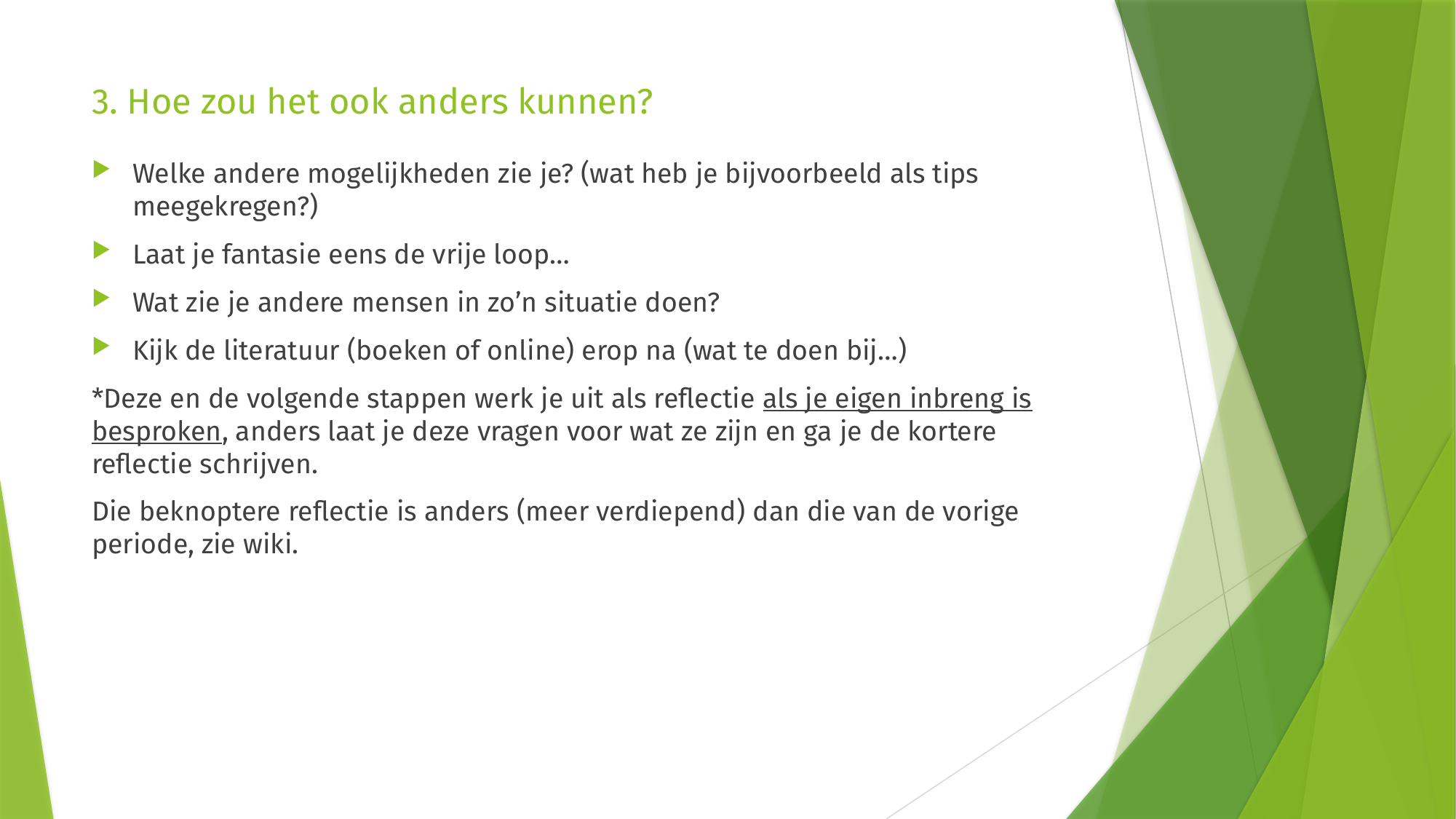

# 3. Hoe zou het ook anders kunnen?
Welke andere mogelijkheden zie je? (wat heb je bijvoorbeeld als tips meegekregen?)
Laat je fantasie eens de vrije loop…
Wat zie je andere mensen in zo’n situatie doen?
Kijk de literatuur (boeken of online) erop na (wat te doen bij…)
*Deze en de volgende stappen werk je uit als reflectie als je eigen inbreng is besproken, anders laat je deze vragen voor wat ze zijn en ga je de kortere reflectie schrijven.
Die beknoptere reflectie is anders (meer verdiepend) dan die van de vorige periode, zie wiki.